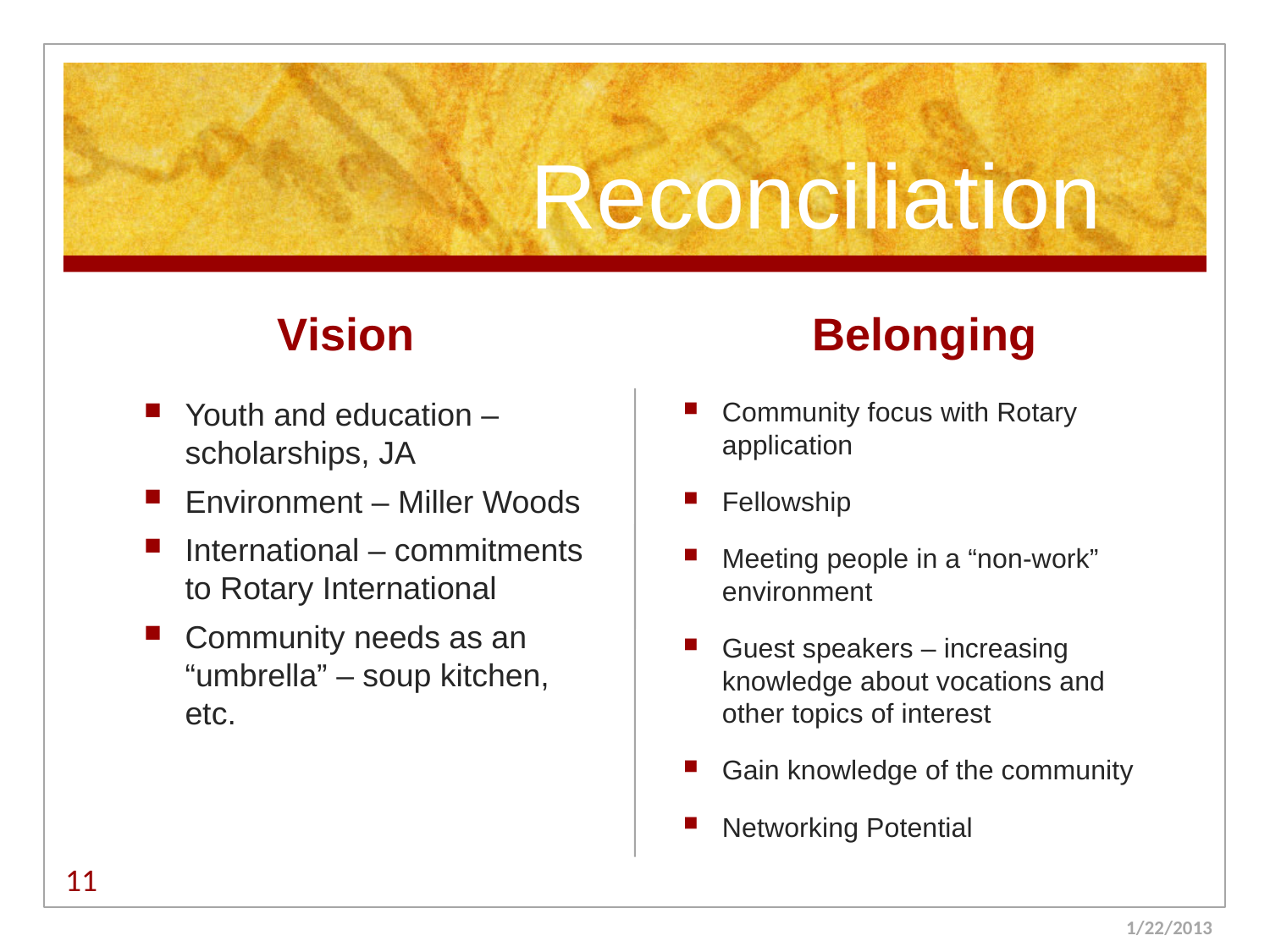

# Reconciliation
Vision
Belonging
Youth and education – scholarships, JA
Environment – Miller Woods
International – commitments to Rotary International
Community needs as an “umbrella” – soup kitchen, etc.
Community focus with Rotary application
Fellowship
Meeting people in a “non-work” environment
Guest speakers – increasing knowledge about vocations and other topics of interest
Gain knowledge of the community
Networking Potential
11
1/22/2013